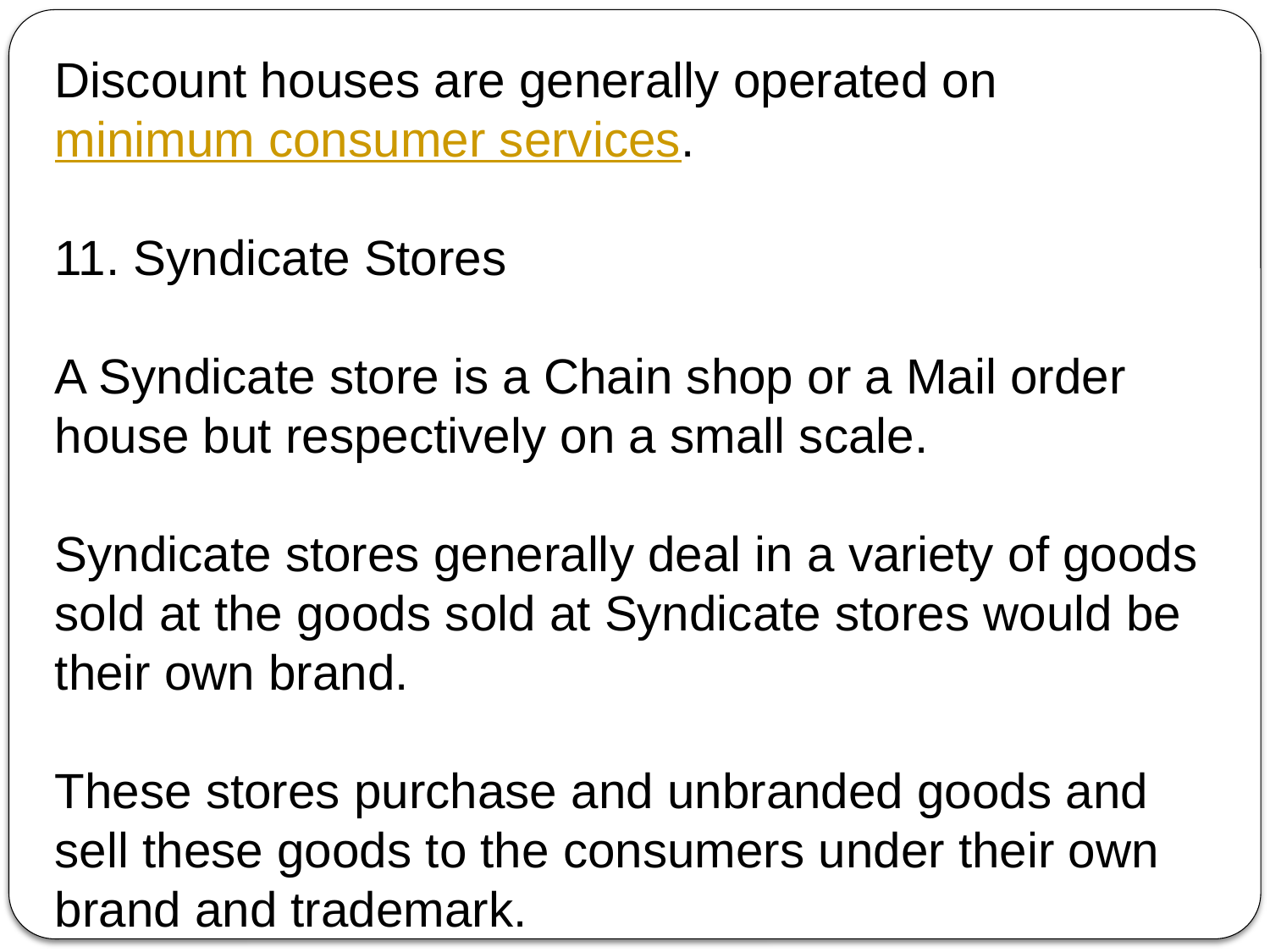

Discount houses are generally operated on minimum consumer services.

11. Syndicate Stores

A Syndicate store is a Chain shop or a Mail order house but respectively on a small scale.

Syndicate stores generally deal in a variety of goods sold at the goods sold at Syndicate stores would be their own brand.

These stores purchase and unbranded goods and sell these goods to the consumers under their own brand and trademark.